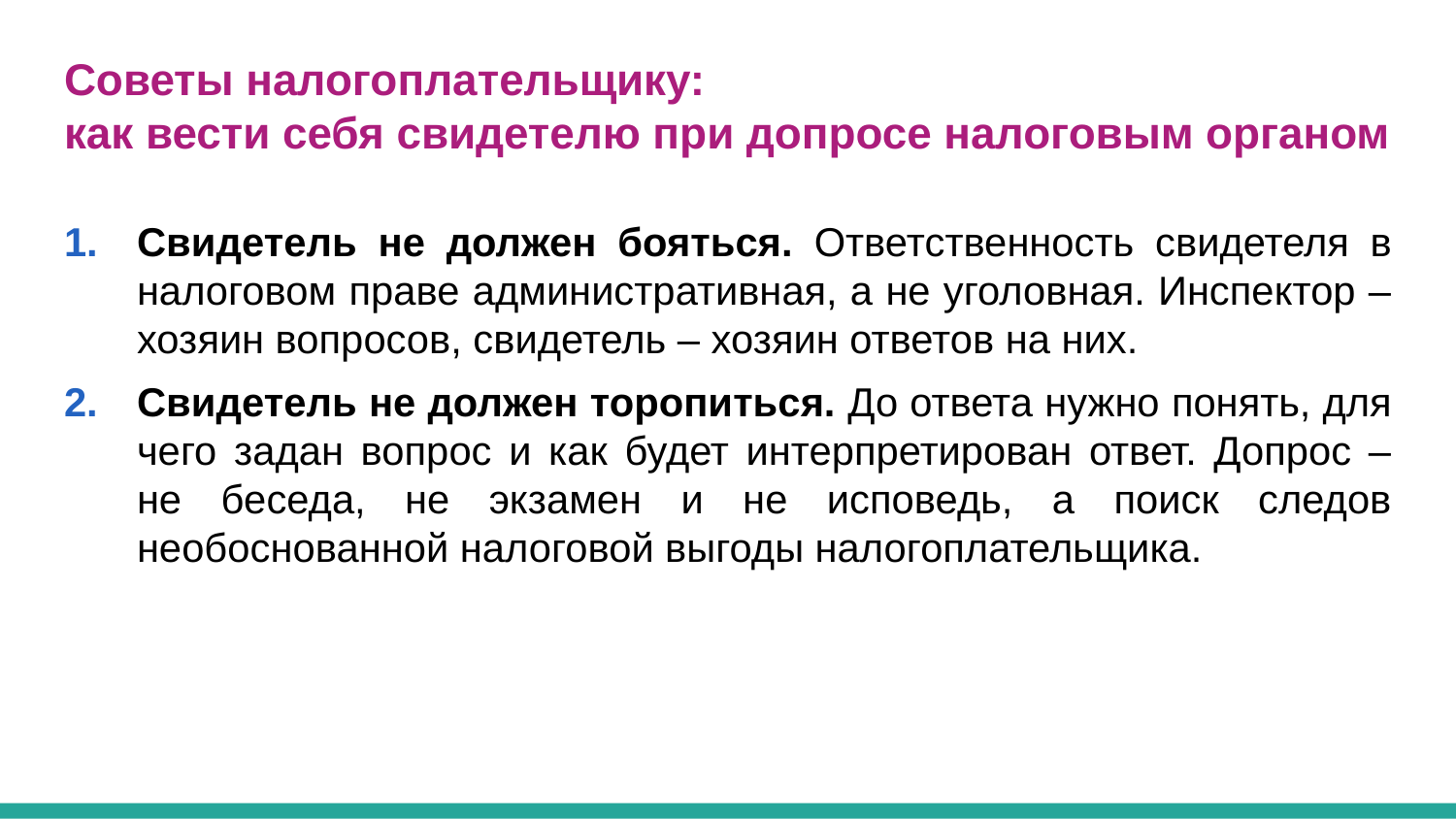

# Советы налогоплательщику: как вести себя свидетелю при допросе налоговым органом
Свидетель не должен бояться. Ответственность свидетеля в налоговом праве административная, а не уголовная. Инспектор – хозяин вопросов, свидетель – хозяин ответов на них.
Свидетель не должен торопиться. До ответа нужно понять, для чего задан вопрос и как будет интерпретирован ответ. Допрос – не беседа, не экзамен и не исповедь, а поиск следов необоснованной налоговой выгоды налогоплательщика.